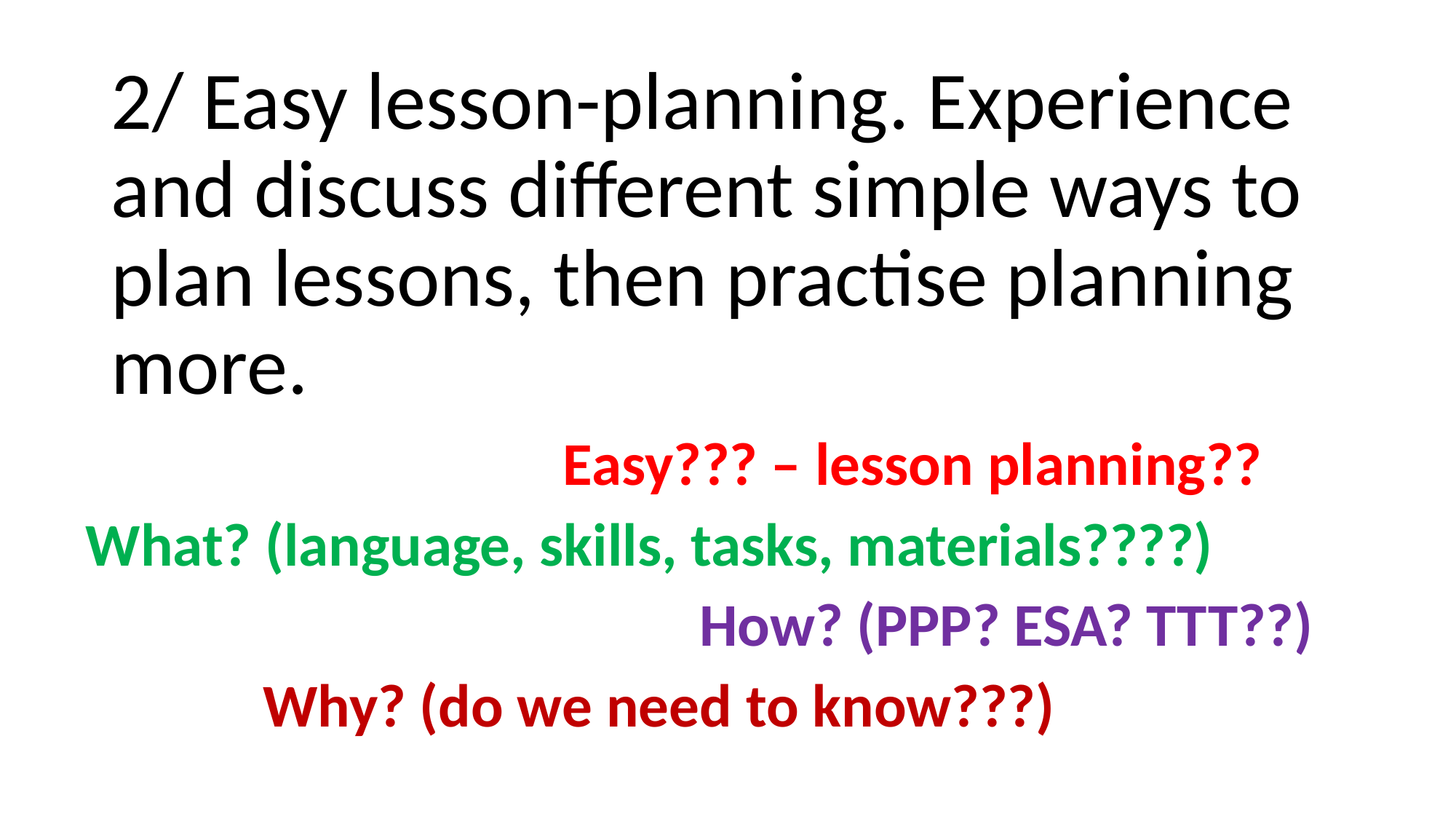

# 2/ Easy lesson-planning. Experience and discuss different simple ways to plan lessons, then practise planning more.
                                   Easy??? – lesson planning??
What? (language, skills, tasks, materials????)
                                             How? (PPP? ESA? TTT??)
             Why? (do we need to know???)